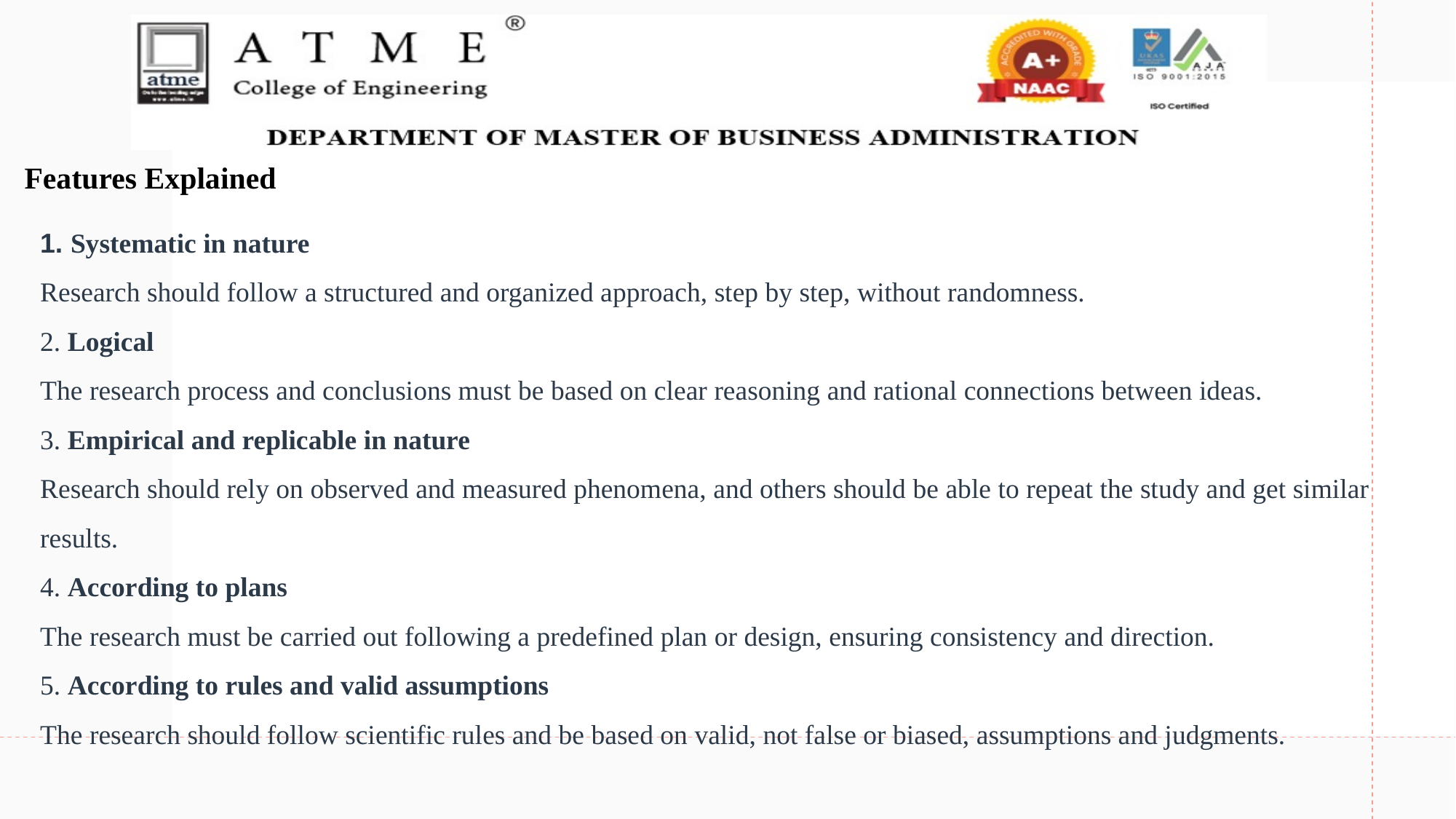

Features Explained
# 1. Systematic in nature Research should follow a structured and organized approach, step by step, without randomness. 2. Logical The research process and conclusions must be based on clear reasoning and rational connections between ideas. 3. Empirical and replicable in nature Research should rely on observed and measured phenomena, and others should be able to repeat the study and get similar results. 4. According to plans The research must be carried out following a predefined plan or design, ensuring consistency and direction. 5. According to rules and valid assumptions The research should follow scientific rules and be based on valid, not false or biased, assumptions and judgments.